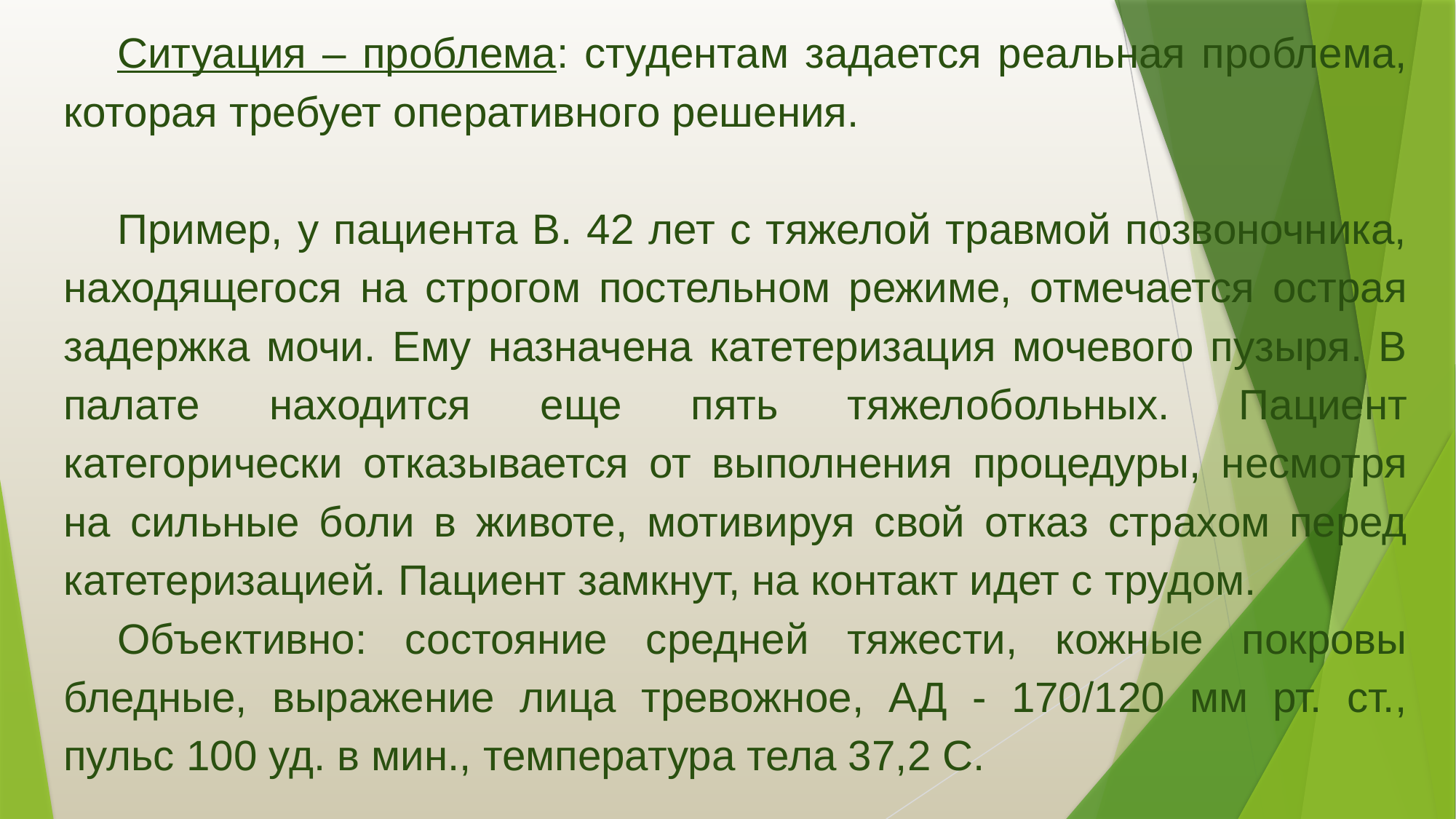

Ситуация – проблема: студентам задается реальная проблема, которая требует оперативного решения.

Пример, у пациента В. 42 лет с тяжелой травмой позвоночника, находящегося на строгом постельном режиме, отмечается острая задержка мочи. Ему назначена катетеризация мочевого пузыря. В палате находится еще пять тяжелобольных. Пациент категорически отказывается от выполнения процедуры, несмотря на сильные боли в животе, мотивируя свой отказ страхом перед катетеризацией. Пациент замкнут, на контакт идет с трудом.
Объективно: состояние средней тяжести, кожные покровы бледные, выражение лица тревожное, АД - 170/120 мм рт. ст., пульс 100 уд. в мин., температура тела 37,2 С.